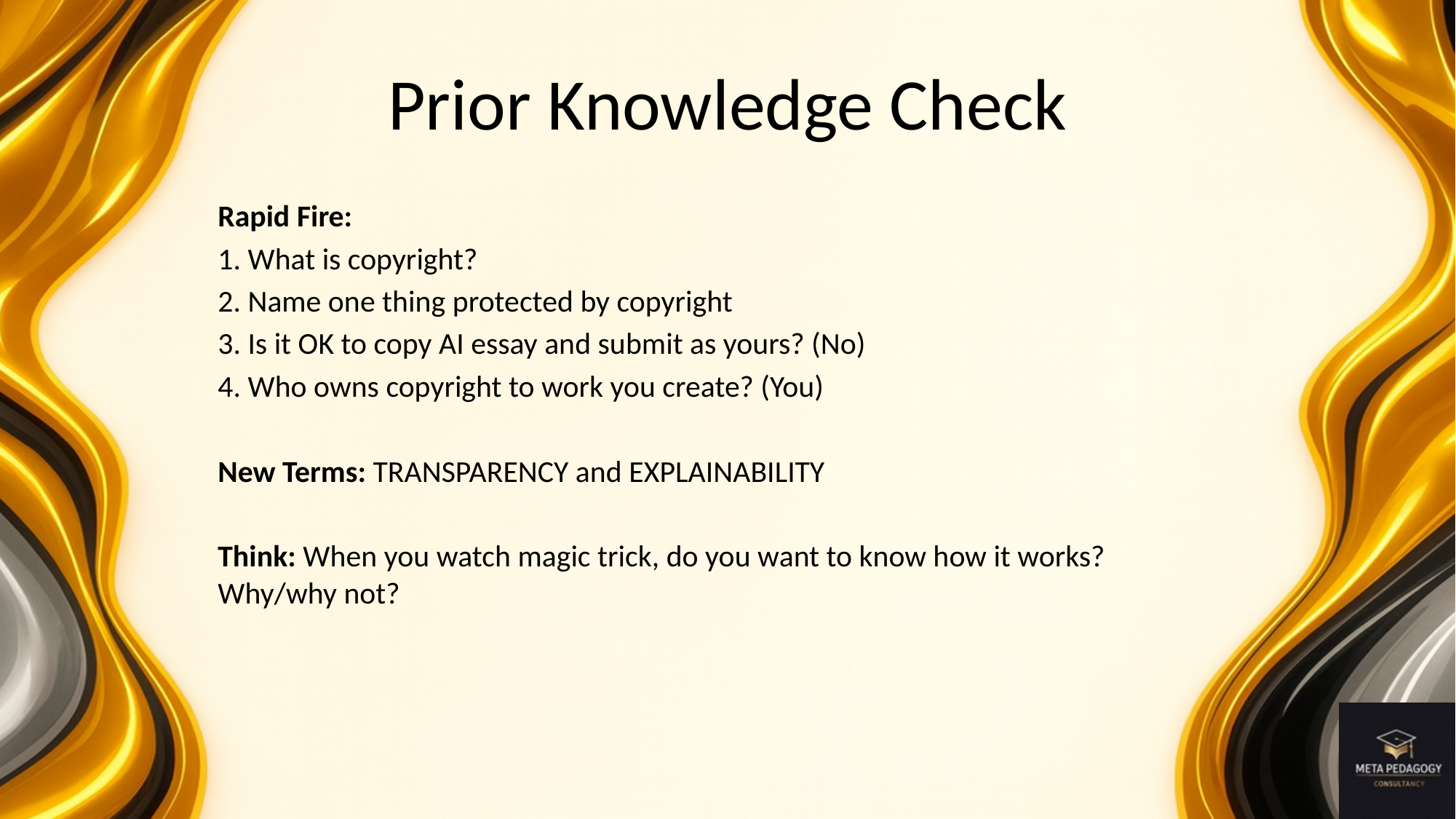

# Prior Knowledge Check
Rapid Fire:
1. What is copyright?
2. Name one thing protected by copyright
3. Is it OK to copy AI essay and submit as yours? (No)
4. Who owns copyright to work you create? (You)

New Terms: TRANSPARENCY and EXPLAINABILITY

Think: When you watch magic trick, do you want to know how it works? Why/why not?